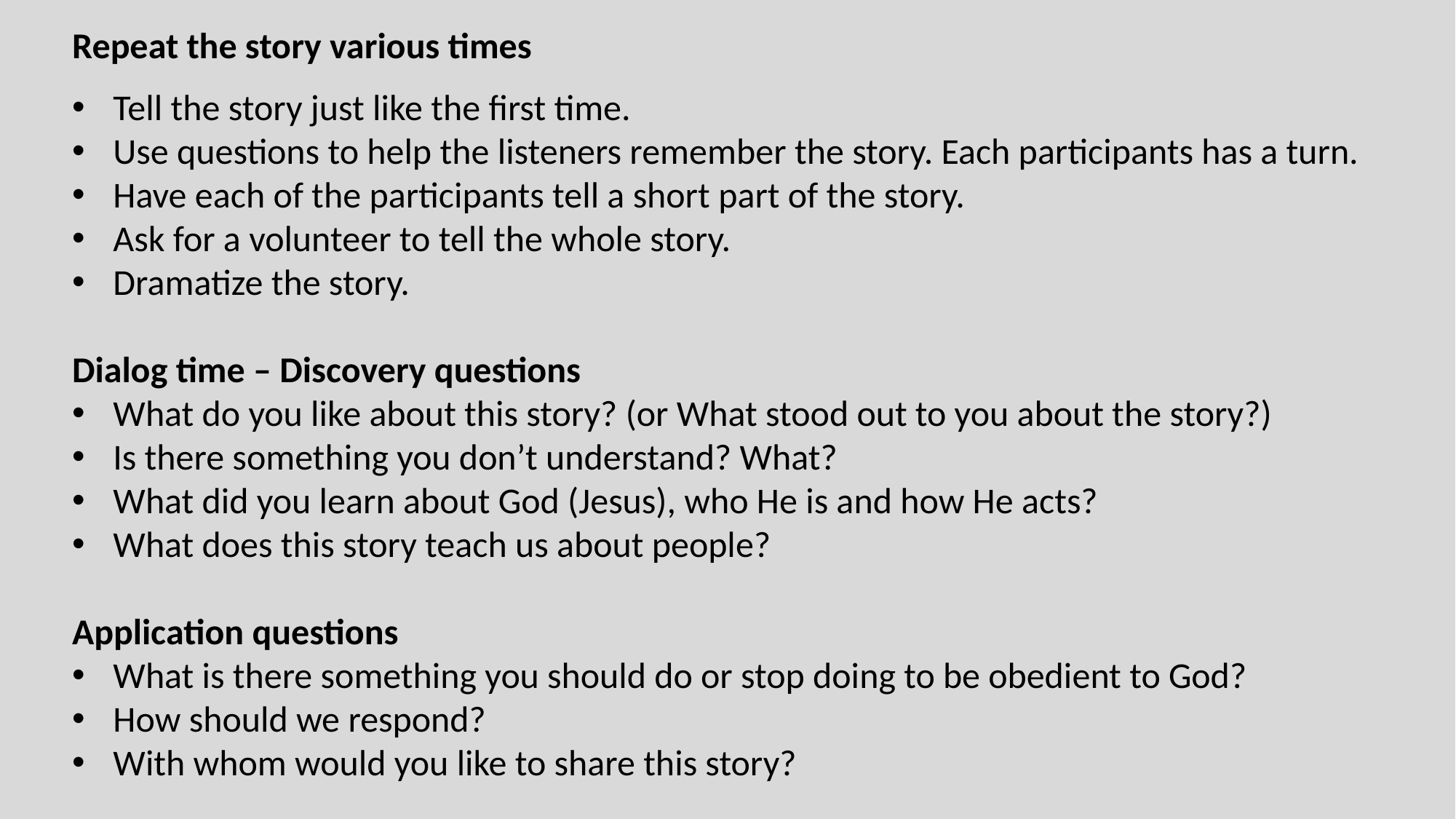

Repeat the story various times

Tell the story just like the first time.
Use questions to help the listeners remember the story. Each participants has a turn.
Have each of the participants tell a short part of the story.
Ask for a volunteer to tell the whole story.
Dramatize the story.

Dialog time – Discovery questions
What do you like about this story? (or What stood out to you about the story?)
Is there something you don’t understand? What?
What did you learn about God (Jesus), who He is and how He acts?
What does this story teach us about people?

Application questions
What is there something you should do or stop doing to be obedient to God?
How should we respond?
With whom would you like to share this story?